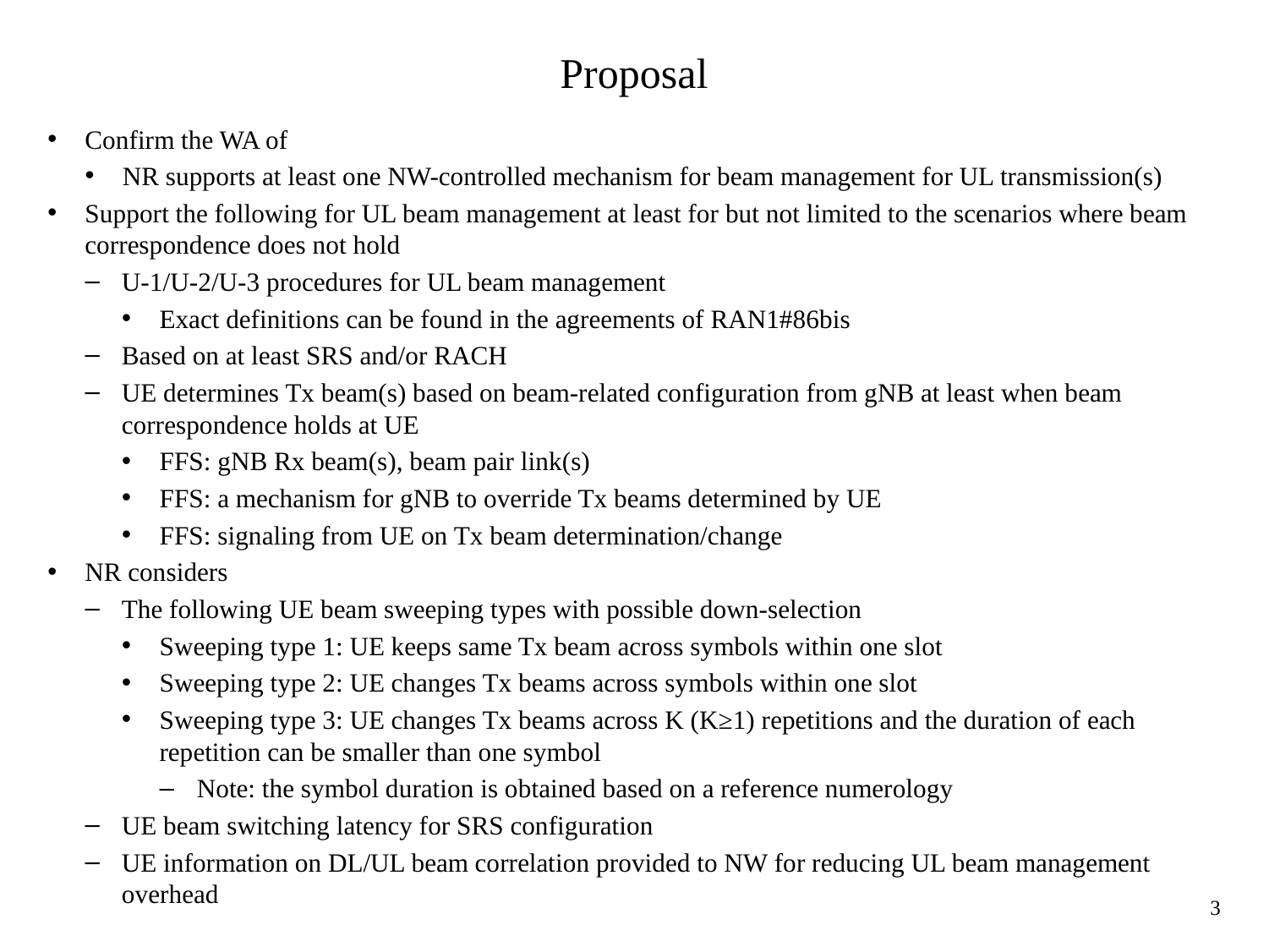

# Proposal
Confirm the WA of
NR supports at least one NW-controlled mechanism for beam management for UL transmission(s)
Support the following for UL beam management at least for but not limited to the scenarios where beam correspondence does not hold
U-1/U-2/U-3 procedures for UL beam management
Exact definitions can be found in the agreements of RAN1#86bis
Based on at least SRS and/or RACH
UE determines Tx beam(s) based on beam-related configuration from gNB at least when beam correspondence holds at UE
FFS: gNB Rx beam(s), beam pair link(s)
FFS: a mechanism for gNB to override Tx beams determined by UE
FFS: signaling from UE on Tx beam determination/change
NR considers
The following UE beam sweeping types with possible down-selection
Sweeping type 1: UE keeps same Tx beam across symbols within one slot
Sweeping type 2: UE changes Tx beams across symbols within one slot
Sweeping type 3: UE changes Tx beams across K (K≥1) repetitions and the duration of each repetition can be smaller than one symbol
Note: the symbol duration is obtained based on a reference numerology
UE beam switching latency for SRS configuration
UE information on DL/UL beam correlation provided to NW for reducing UL beam management overhead
3